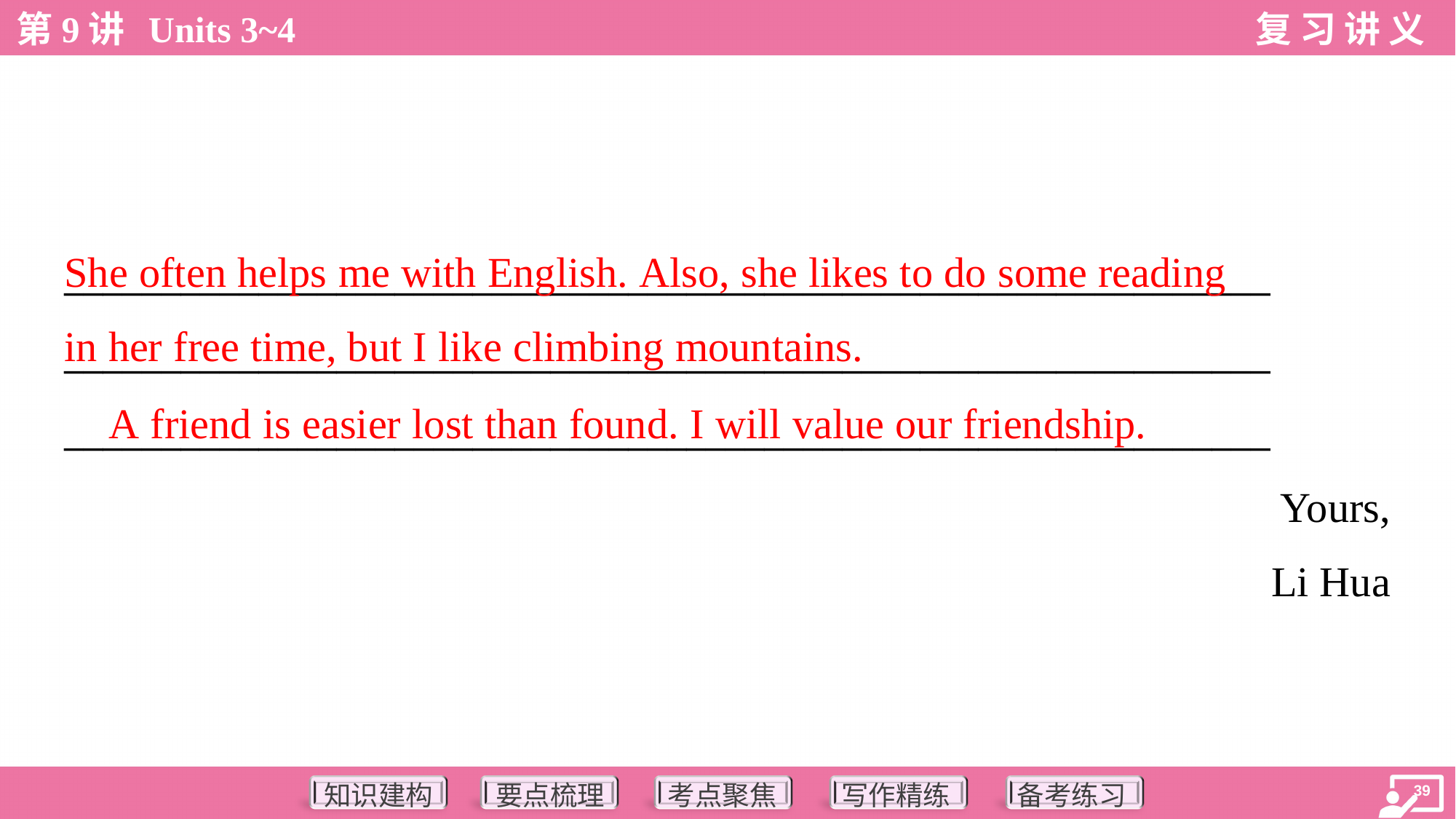

She often helps me with English. Also, she likes to do some reading
in her free time, but I like climbing mountains.
______________________________________________________________
______________________________________________________________
______________________________________________________________
Yours,
Li Hua
    A friend is easier lost than found. I will value our friendship.